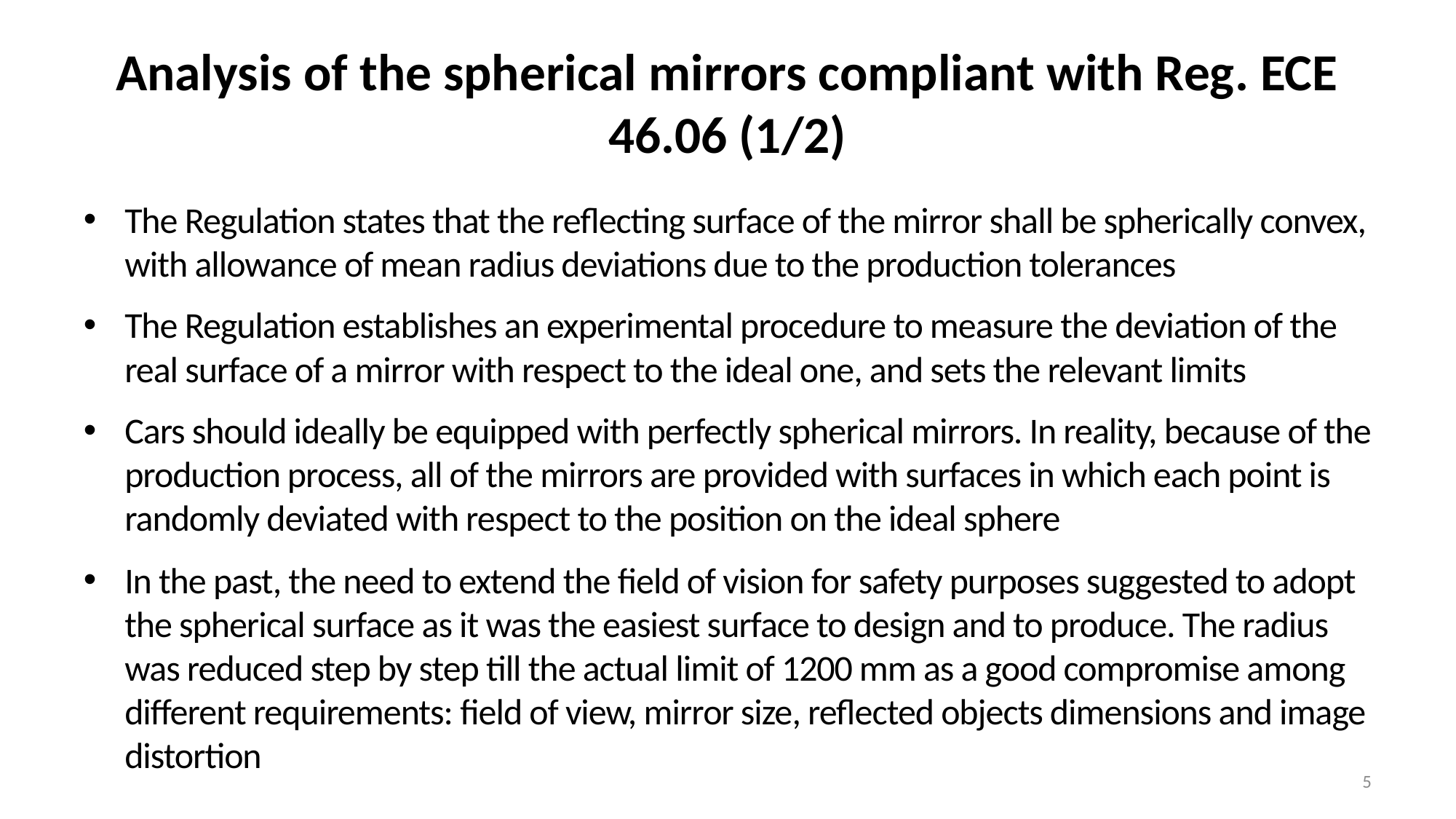

# Analysis of the spherical mirrors compliant with Reg. ECE 46.06 (1/2)
The Regulation states that the reflecting surface of the mirror shall be spherically convex, with allowance of mean radius deviations due to the production tolerances
The Regulation establishes an experimental procedure to measure the deviation of the real surface of a mirror with respect to the ideal one, and sets the relevant limits
Cars should ideally be equipped with perfectly spherical mirrors. In reality, because of the production process, all of the mirrors are provided with surfaces in which each point is randomly deviated with respect to the position on the ideal sphere
In the past, the need to extend the field of vision for safety purposes suggested to adopt the spherical surface as it was the easiest surface to design and to produce. The radius was reduced step by step till the actual limit of 1200 mm as a good compromise among different requirements: field of view, mirror size, reflected objects dimensions and image distortion
5